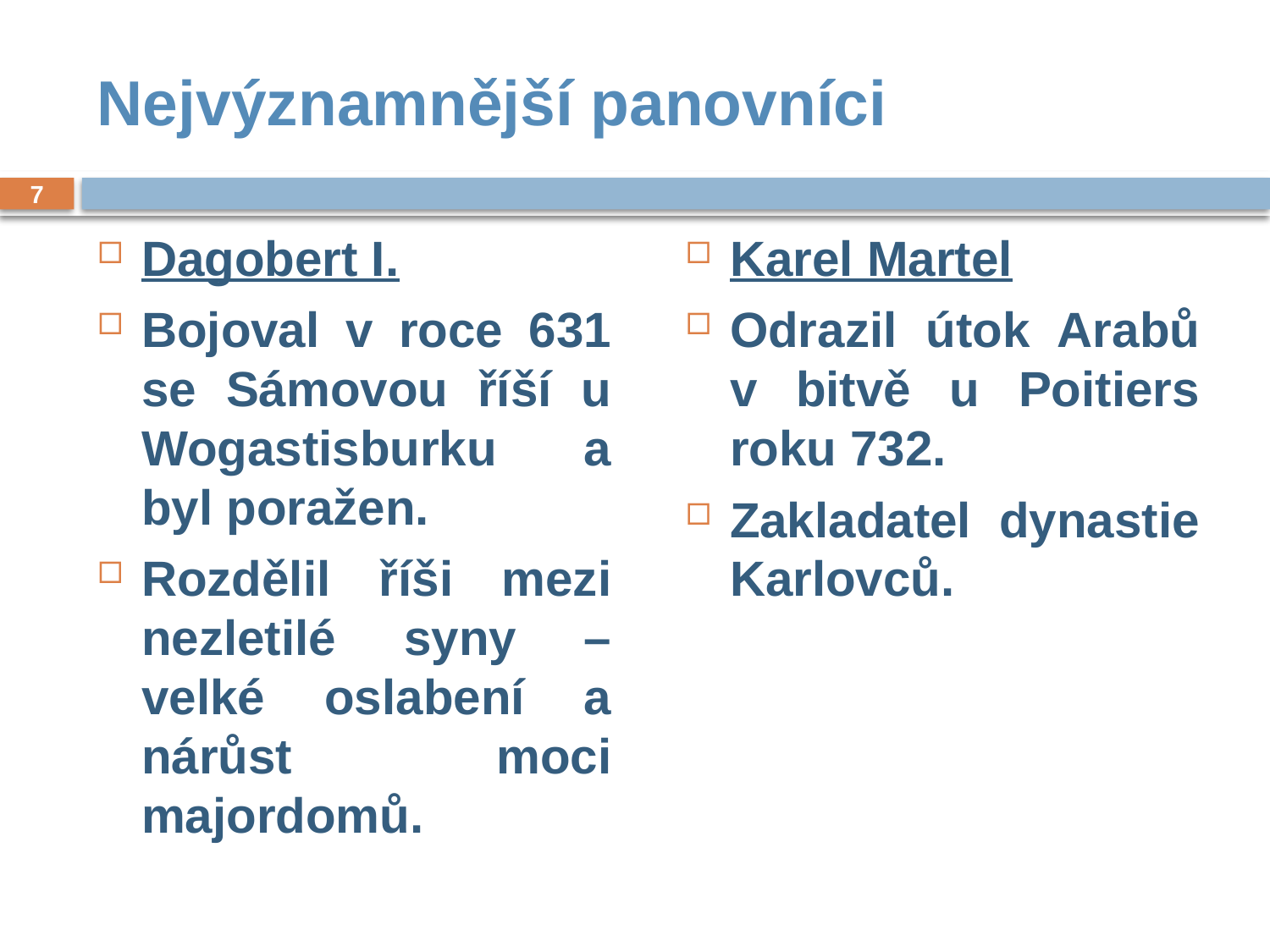

# Nejvýznamnější panovníci
7
Dagobert I.
Bojoval v roce 631 se Sámovou říší u Wogastisburku a byl poražen.
Rozdělil říši mezi nezletilé syny – velké oslabení a nárůst moci majordomů.
Karel Martel
Odrazil útok Arabů v bitvě u Poitiers roku 732.
Zakladatel dynastie Karlovců.